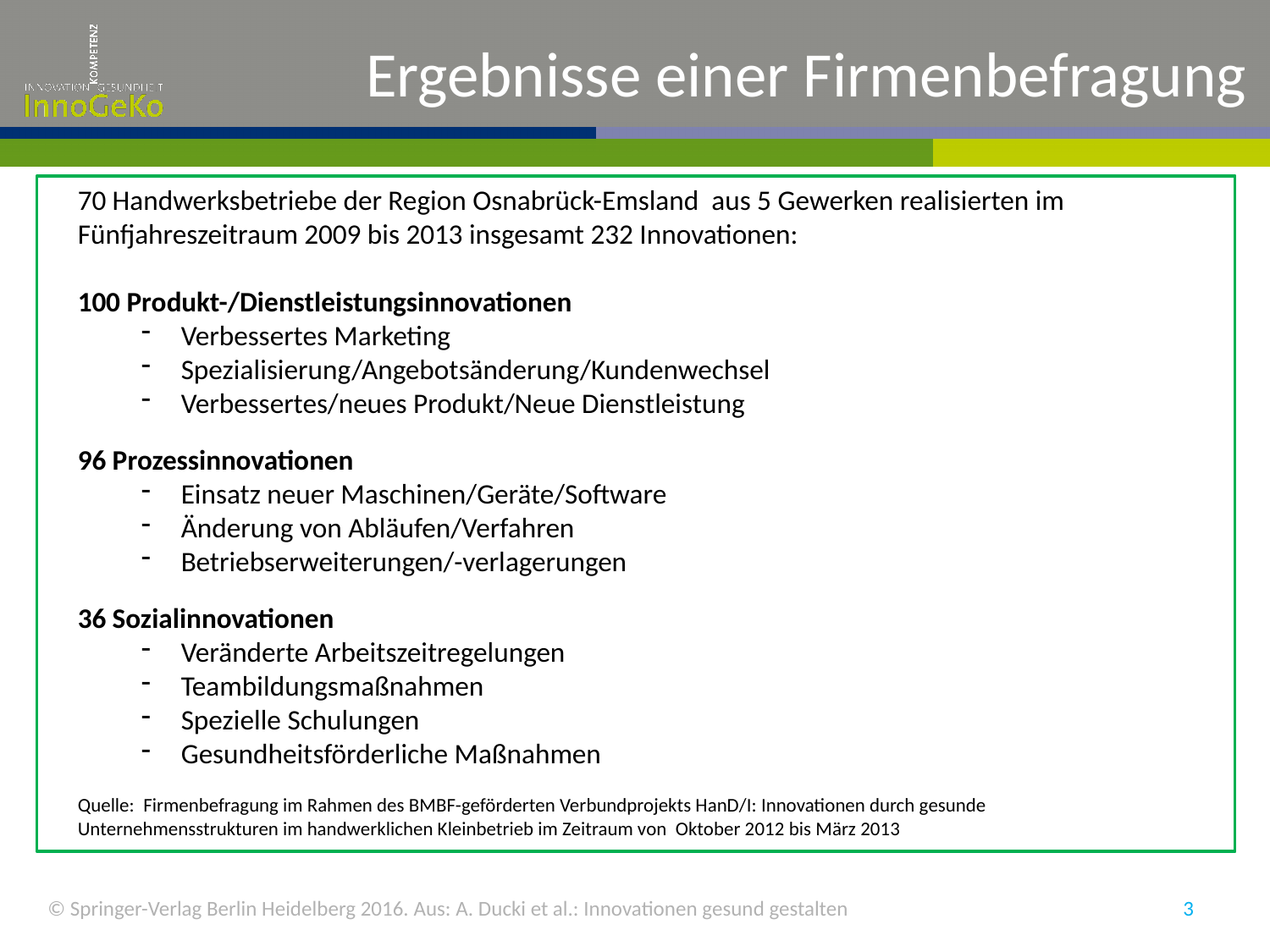

# Ergebnisse einer Firmenbefragung
70 Handwerksbetriebe der Region Osnabrück-Emsland  aus 5 Gewerken realisierten im Fünfjahreszeitraum 2009 bis 2013 insgesamt 232 Innovationen:

100 Produkt-/Dienstleistungsinnovationen
Verbessertes Marketing
Spezialisierung/Angebotsänderung/Kundenwechsel
Verbessertes/neues Produkt/Neue Dienstleistung

96 Prozessinnovationen
Einsatz neuer Maschinen/Geräte/Software
Änderung von Abläufen/Verfahren
Betriebserweiterungen/-verlagerungen

36 Sozialinnovationen
Veränderte Arbeitszeitregelungen
Teambildungsmaßnahmen
Spezielle Schulungen
Gesundheitsförderliche Maßnahmen

Quelle:  Firmenbefragung im Rahmen des BMBF-geförderten Verbundprojekts HanD/I: Innovationen durch gesunde Unternehmensstrukturen im handwerklichen Kleinbetrieb im Zeitraum von  Oktober 2012 bis März 2013

© Springer-Verlag Berlin Heidelberg 2016. Aus: A. Ducki et al.: Innovationen gesund gestalten

3